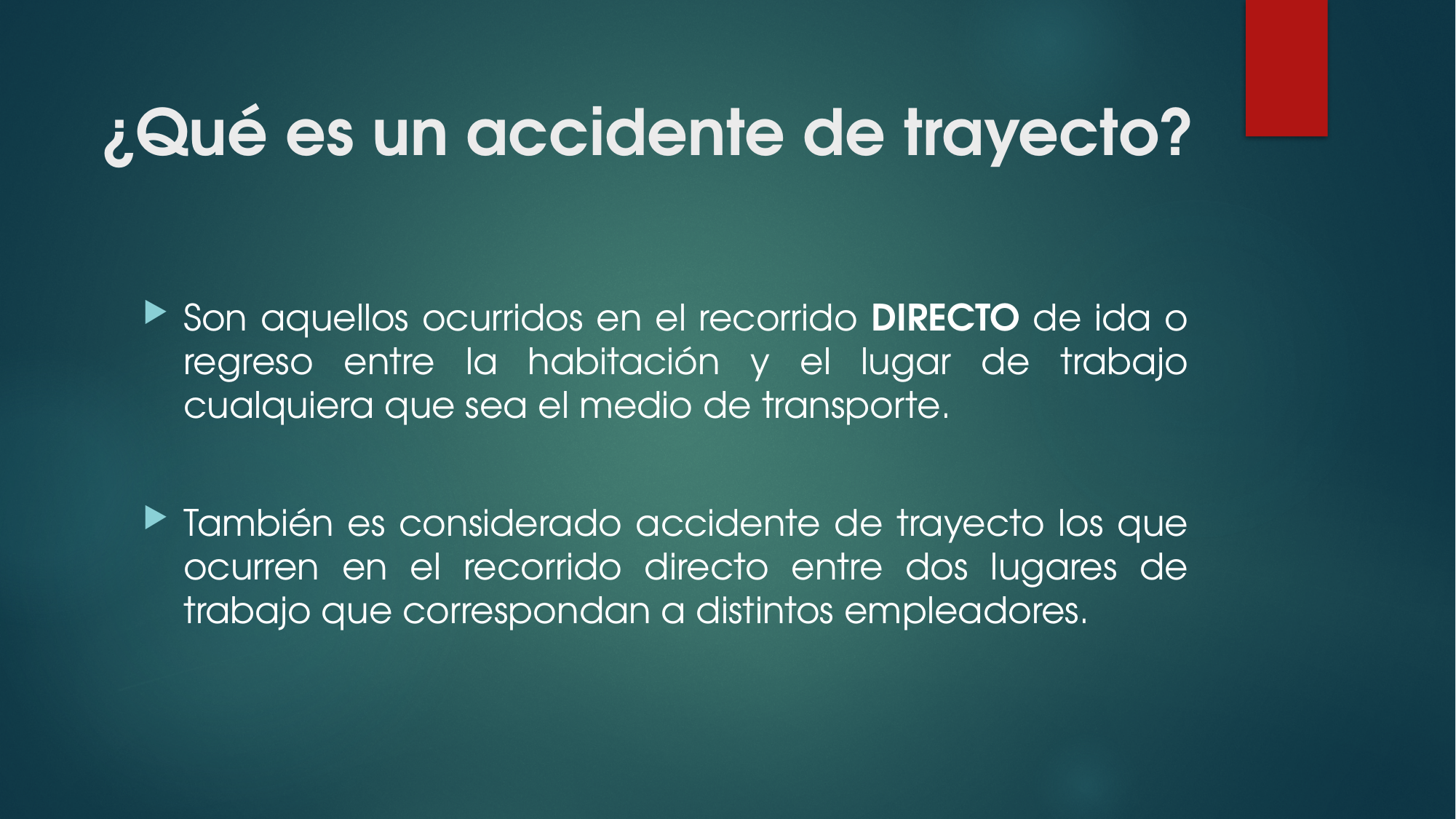

# ¿Qué es un accidente de trayecto?
Son aquellos ocurridos en el recorrido DIRECTO de ida o regreso entre la habitación y el lugar de trabajo cualquiera que sea el medio de transporte.

También es considerado accidente de trayecto los que ocurren en el recorrido directo entre dos lugares de trabajo que correspondan a distintos empleadores.